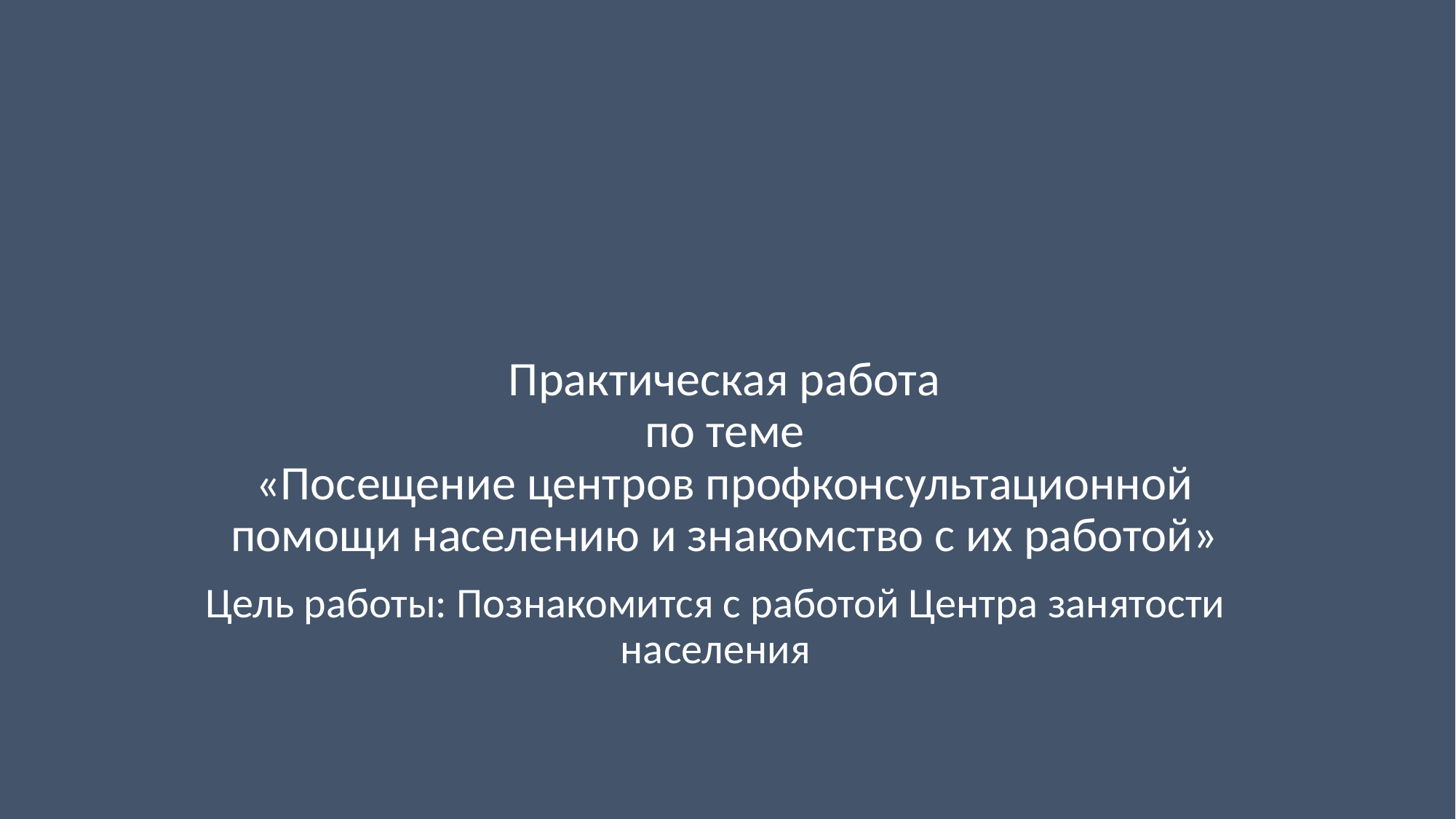

# Практическая работа по теме «Посещение центров профконсультационной помощи населению и знакомство с их работой»
Цель работы: Познакомится с работой Центра занятости населения